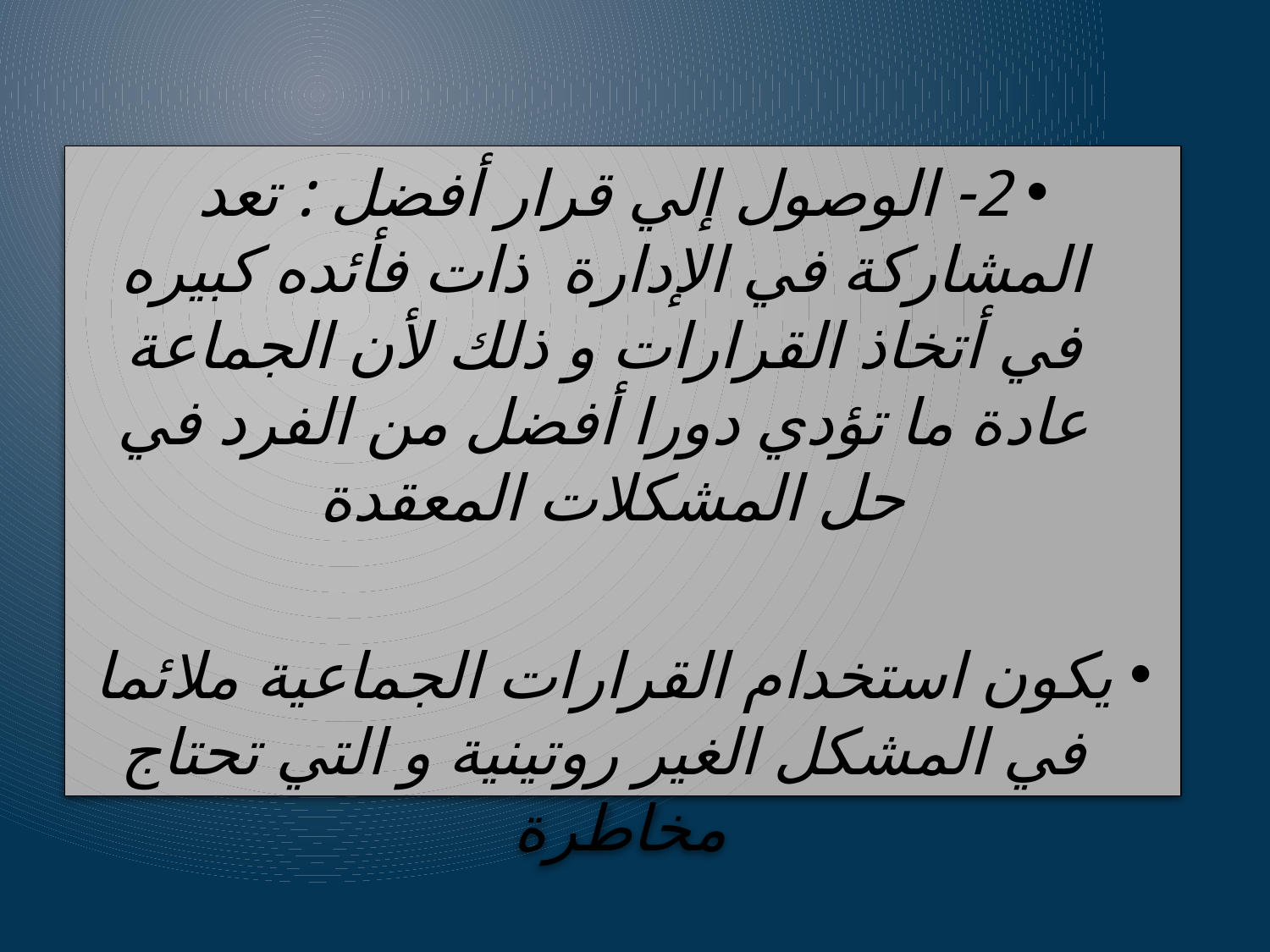

2- الوصول إلي قرار أفضل : تعد المشاركة في الإدارة  ذات فأئده كبيره في أتخاذ القرارات و ذلك لأن الجماعة عادة ما تؤدي دورا أفضل من الفرد في حل المشكلات المعقدة

يكون استخدام القرارات الجماعية ملائما في المشكل الغير روتينية و التي تحتاج مخاطرة